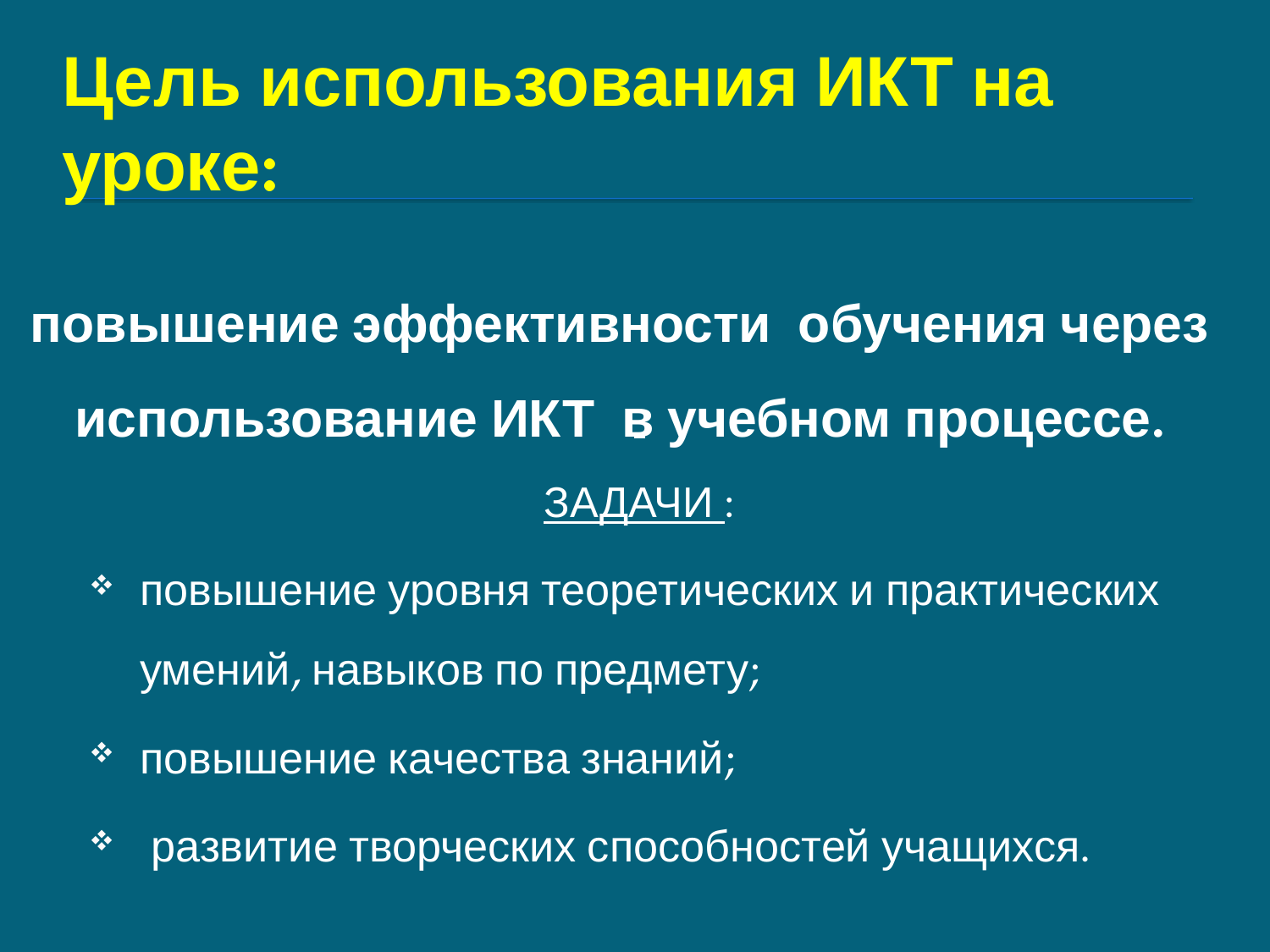

Цель использования ИКТ на уроке:
# повышение эффективности  обучения через использование ИКТ  в учебном процессе.

ЗАДАЧИ :
повышение уровня теоретических и практических умений, навыков по предмету;
повышение качества знаний;
 развитие творческих способностей учащихся.